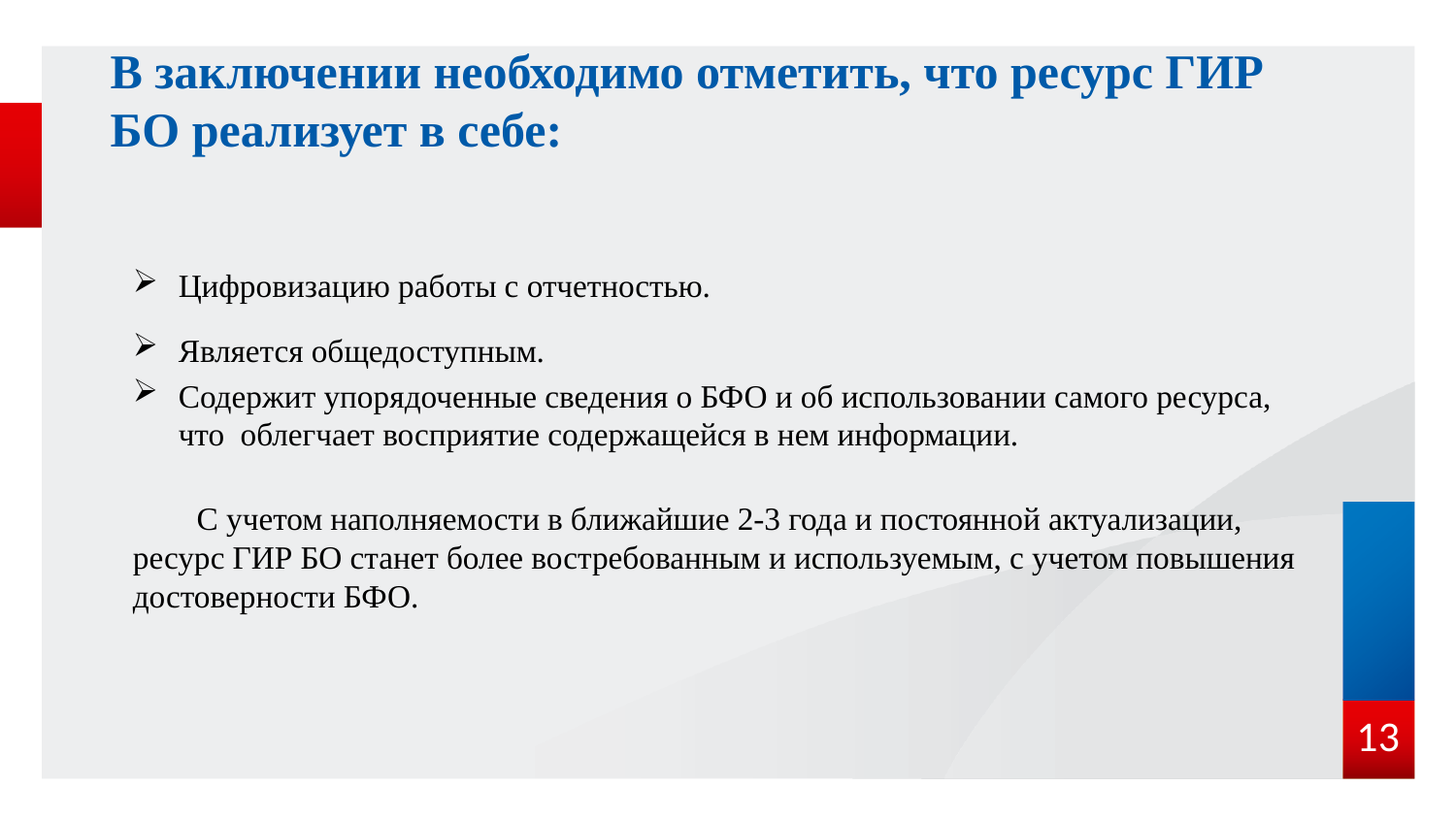

# В заключении необходимо отметить, что ресурс ГИР БО реализует в себе:
Цифровизацию работы с отчетностью.
Является общедоступным.
Содержит упорядоченные сведения о БФО и об использовании самого ресурса,
что  облегчает восприятие содержащейся в нем информации.
        С учетом наполняемости в ближайшие 2-3 года и постоянной актуализации, ресурс ГИР БО станет более востребованным и используемым, с учетом повышения достоверности БФО.
13